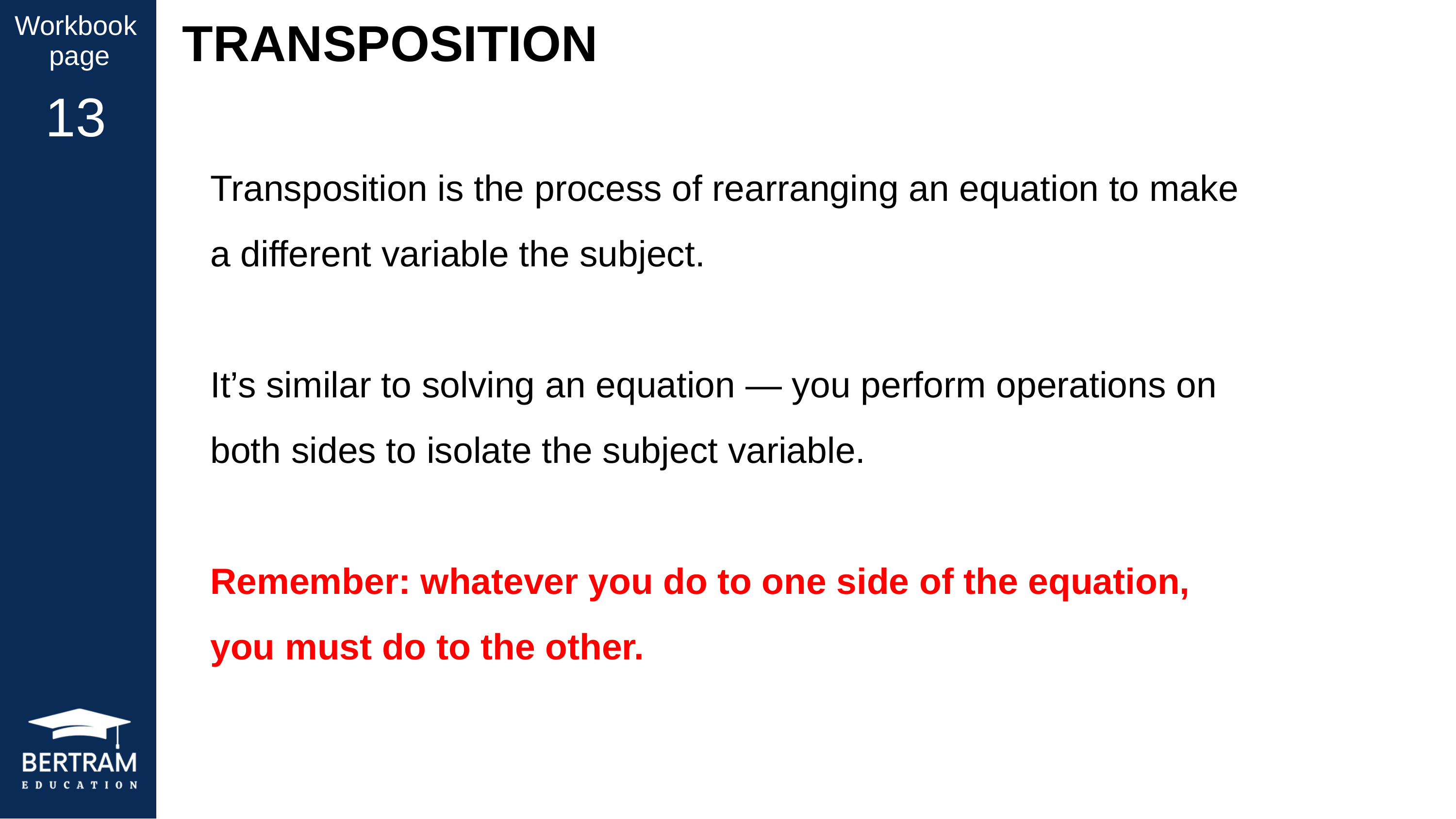

TRANSPOSITION
Workbook
page
13
Transposition is the process of rearranging an equation to make a different variable the subject.

It’s similar to solving an equation — you perform operations on both sides to isolate the subject variable.

Remember: whatever you do to one side of the equation, you must do to the other.